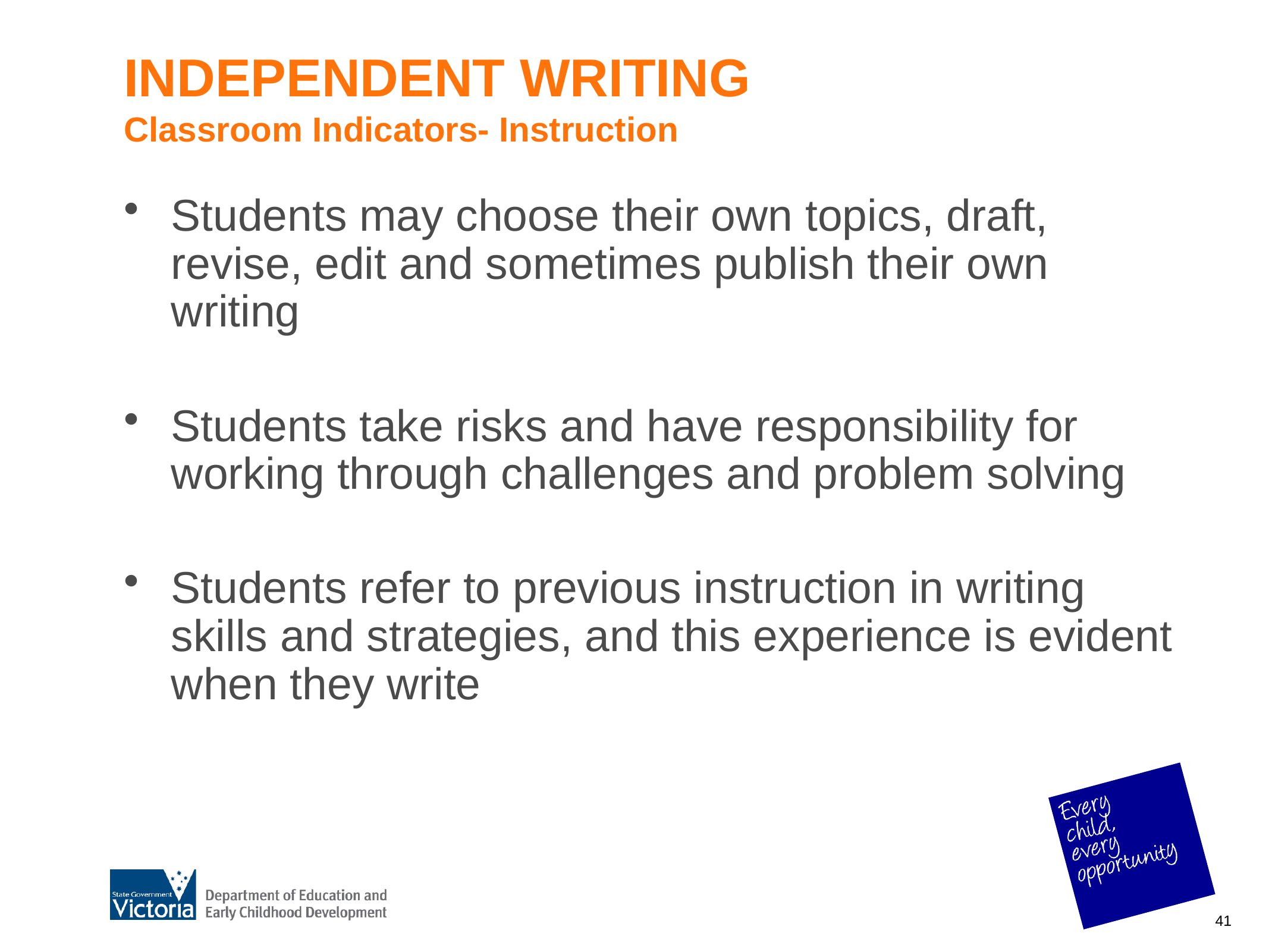

# INDEPENDENT WRITING Classroom Indicators- Instruction
Students may choose their own topics, draft, revise, edit and sometimes publish their own writing

Students take risks and have responsibility for working through challenges and problem solving

Students refer to previous instruction in writing skills and strategies, and this experience is evident when they write

41